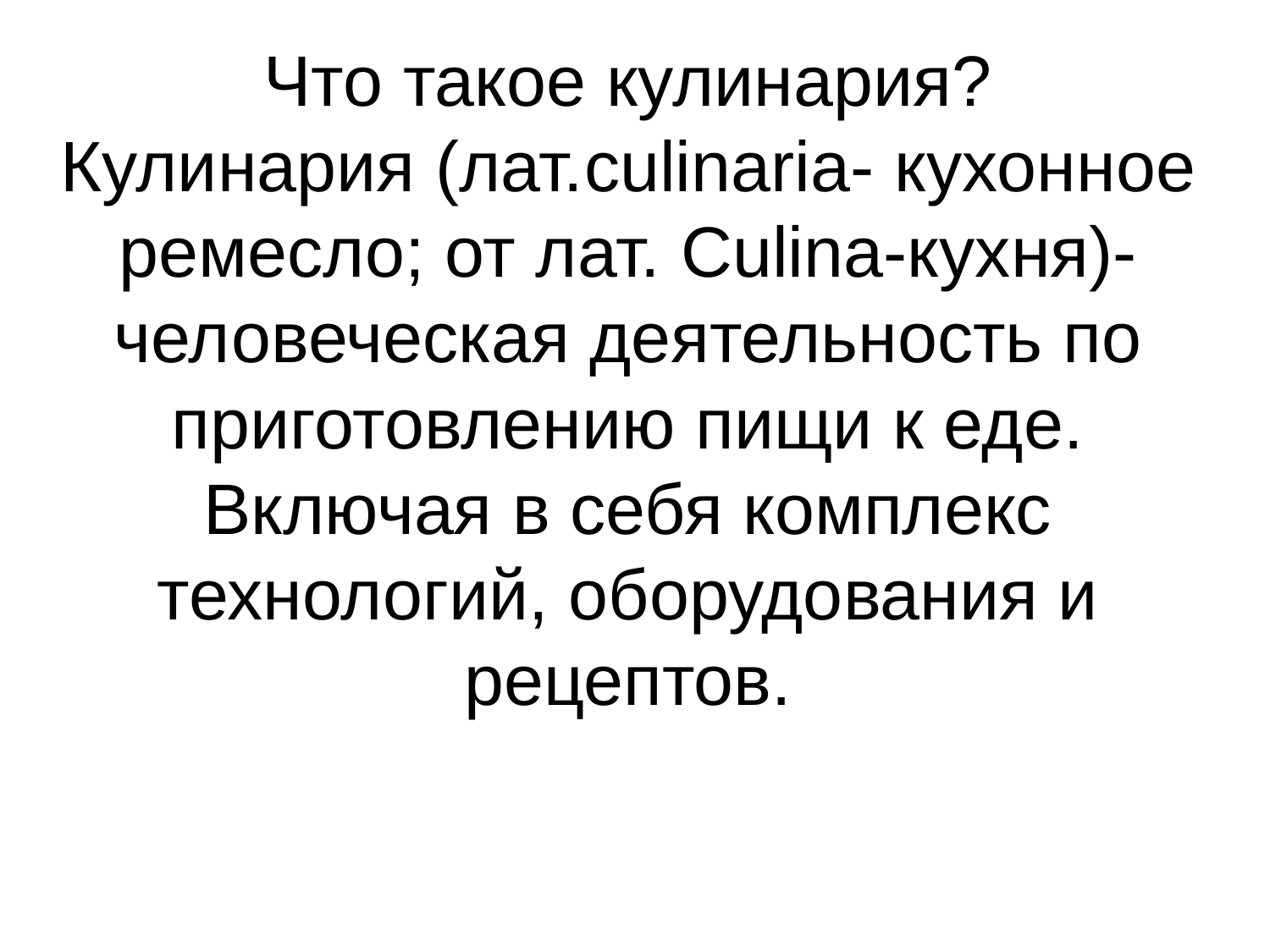

# Что такое кулинария? Кулинария (лат.culinaria- кухонное ремесло; от лат. Culina-кухня)- человеческая деятельность по приготовлению пищи к еде. Включая в себя комплекс технологий, оборудования и рецептов.